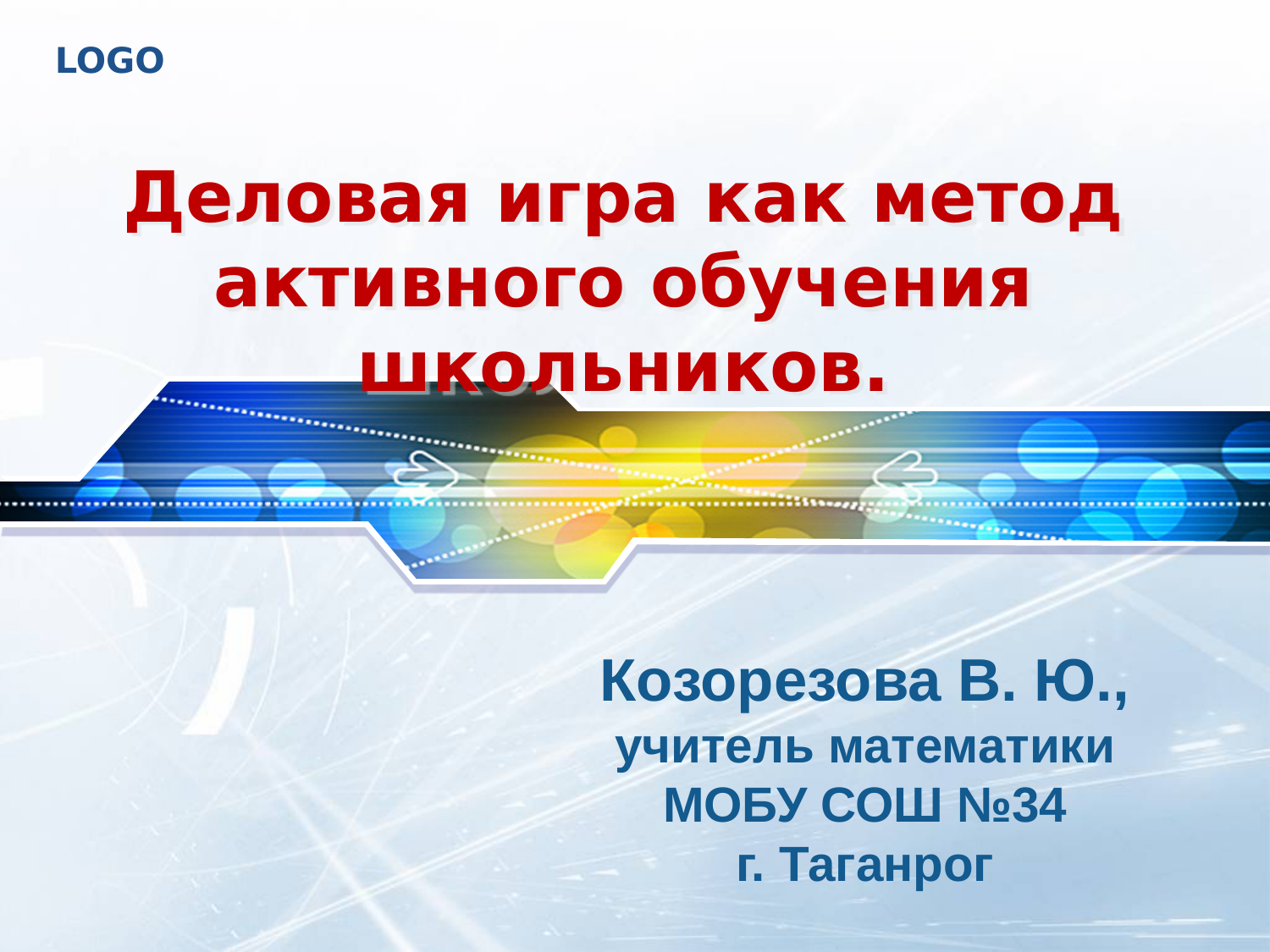

# Деловая игра как метод активного обучения школьников.
www.themegallery.com

Козорезова В. Ю.,
учитель математики
МОБУ СОШ №34
г. Таганрог